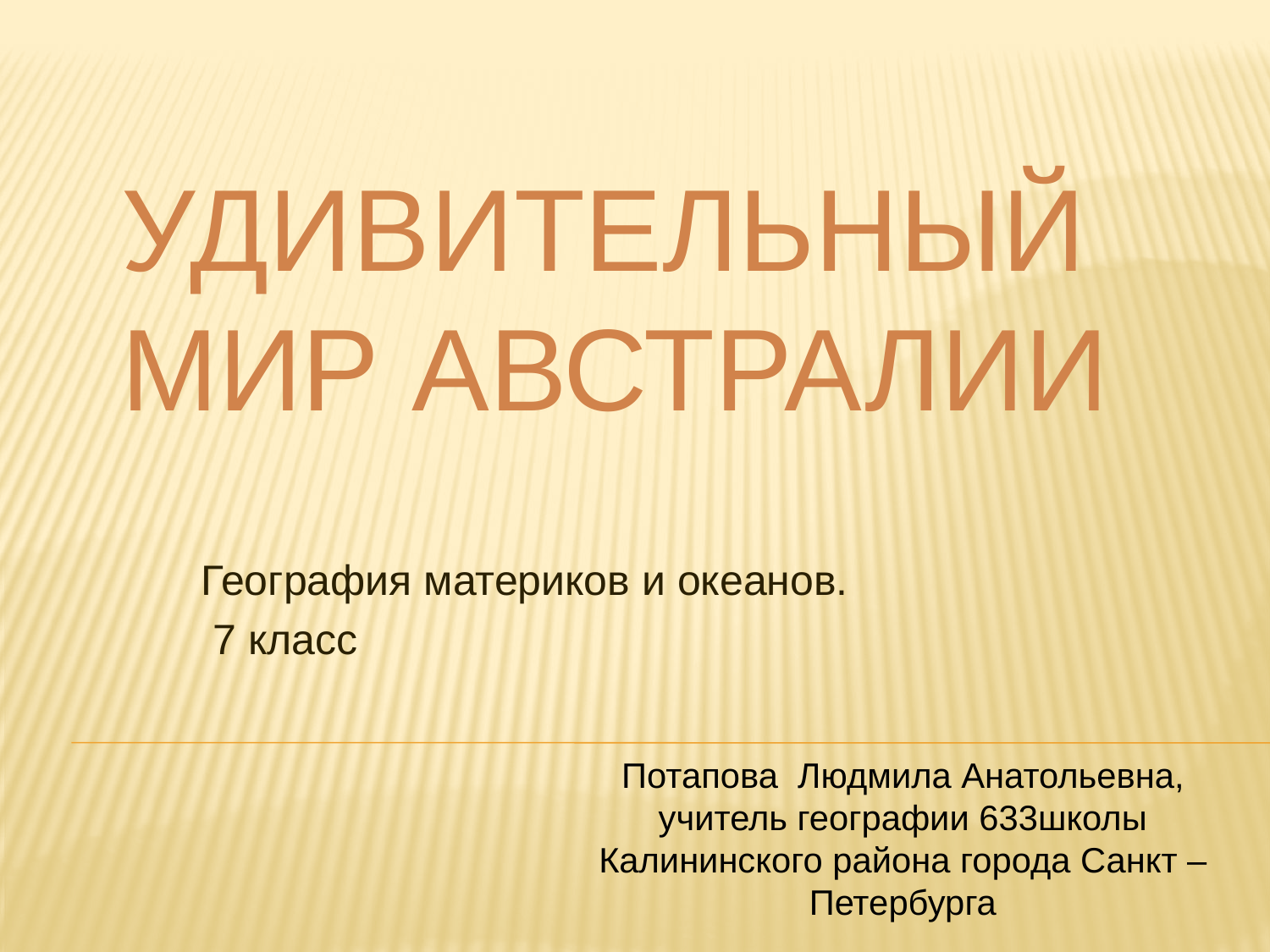

# Удивительный мир Австралии
География материков и океанов.
 7 класс
Потапова  Людмила Анатольевна, учитель географии 633школы Калининского района города Санкт –Петербурга